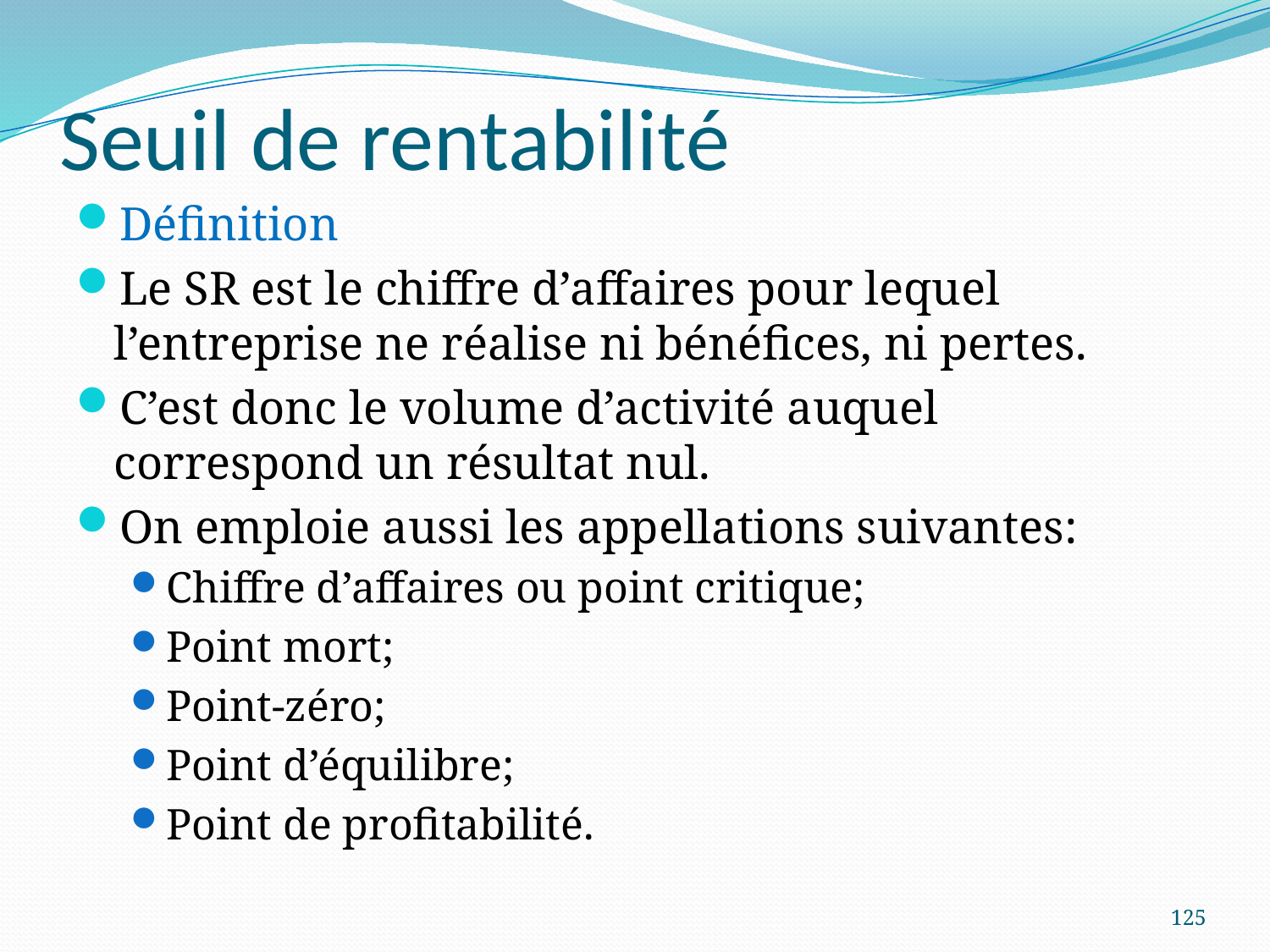

# Seuil de rentabilité
Définition
Le SR est le chiffre d’affaires pour lequel l’entreprise ne réalise ni bénéfices, ni pertes.
C’est donc le volume d’activité auquel correspond un résultat nul.
On emploie aussi les appellations suivantes:
Chiffre d’affaires ou point critique;
Point mort;
Point-zéro;
Point d’équilibre;
Point de profitabilité.

125